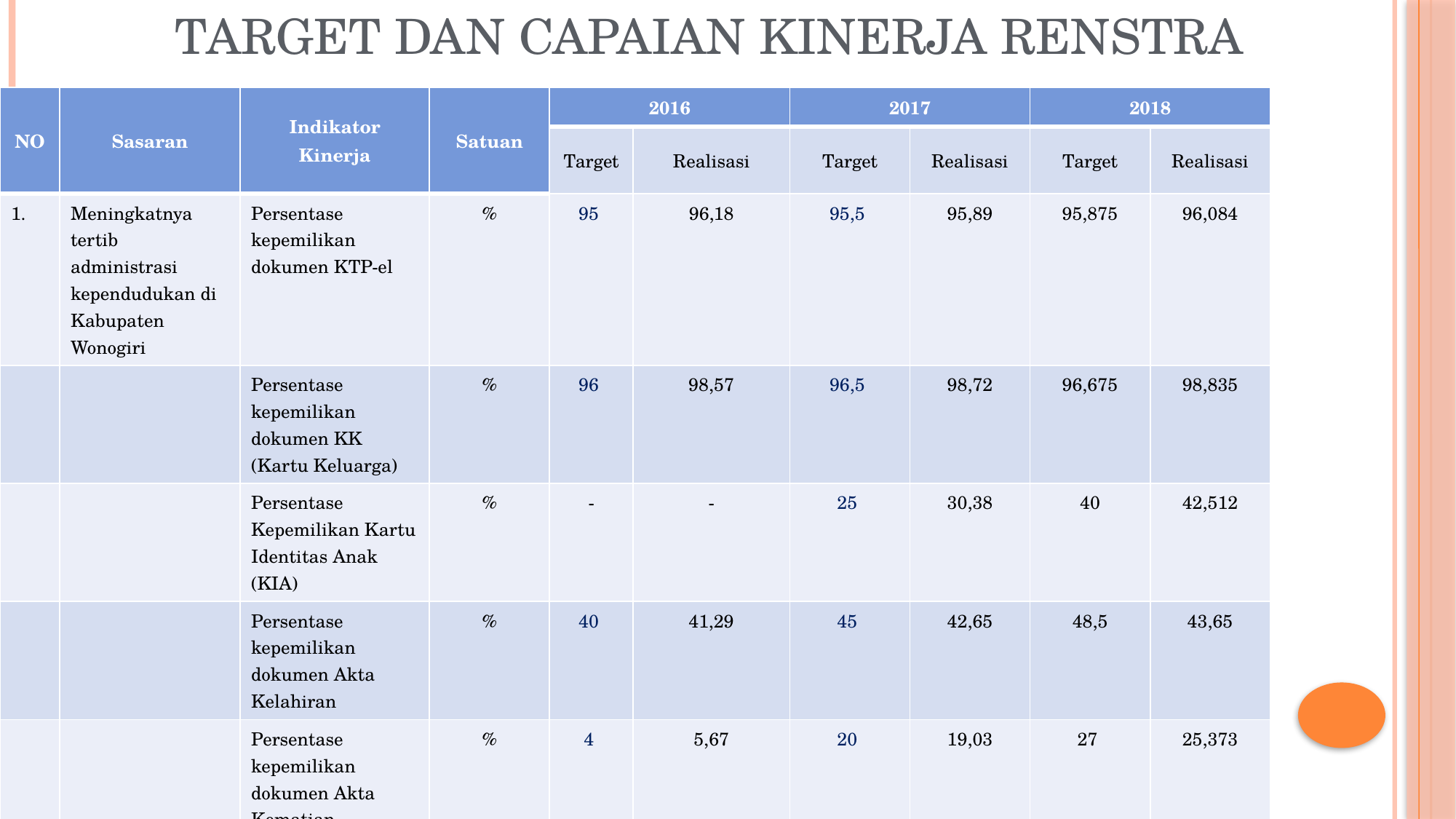

TARGET DAN CAPAIAN KINERJA RENSTRA
| NO | Sasaran | Indikator Kinerja | Satuan | 2016 |  | 2017 |  | 2018 |  |
| --- | --- | --- | --- | --- | --- | --- | --- | --- | --- |
|  |  |  |  | Target | Realisasi | Target | Realisasi | Target | Realisasi |
| 1. | Meningkatnya tertib administrasi kependudukan di Kabupaten Wonogiri | Persentase kepemilikan dokumen KTP-el | % | 95 | 96,18 | 95,5 | 95,89 | 95,875 | 96,084 |
|  |  | Persentase kepemilikan dokumen KK (Kartu Keluarga) | % | 96 | 98,57 | 96,5 | 98,72 | 96,675 | 98,835 |
|  |  | Persentase Kepemilikan Kartu Identitas Anak (KIA) | % | - | - | 25 | 30,38 | 40 | 42,512 |
|  |  | Persentase kepemilikan dokumen Akta Kelahiran | % | 40 | 41,29 | 45 | 42,65 | 48,5 | 43,65 |
|  |  | Persentase kepemilikan dokumen Akta Kematian | % | 4 | 5,67 | 20 | 19,03 | 27 | 25,373 |
| 2. | Meningkatnya kepuasan masyarakat akan pelayanan administrasi kependudukan | IKM | % | - | - | 74 | 74 | 74 | 0 |